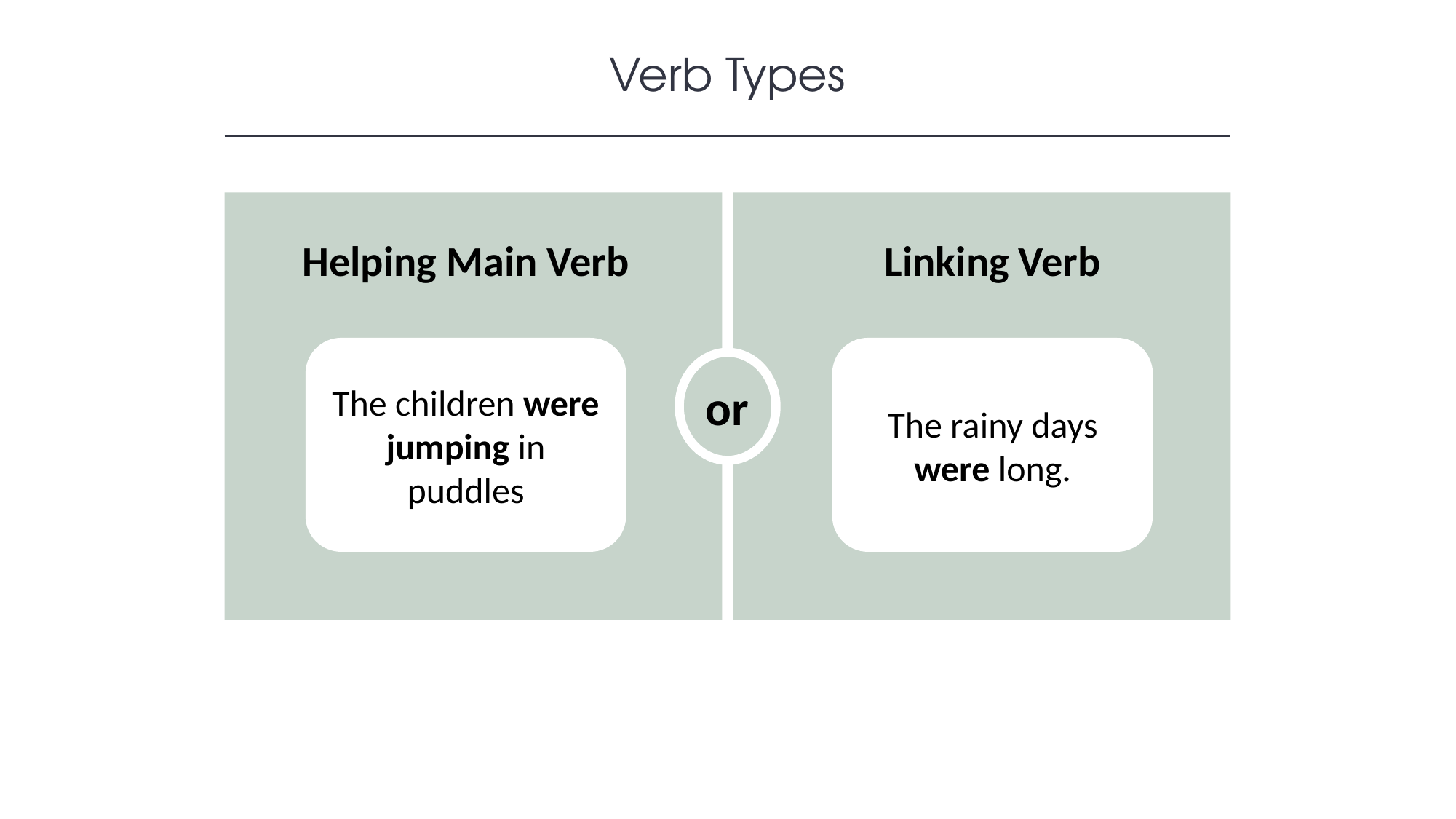

Verb Types
HAWKES LEARNING

Helping Main Verb
Linking Verb
The children were jumping in puddles
The rainy days were long.
or